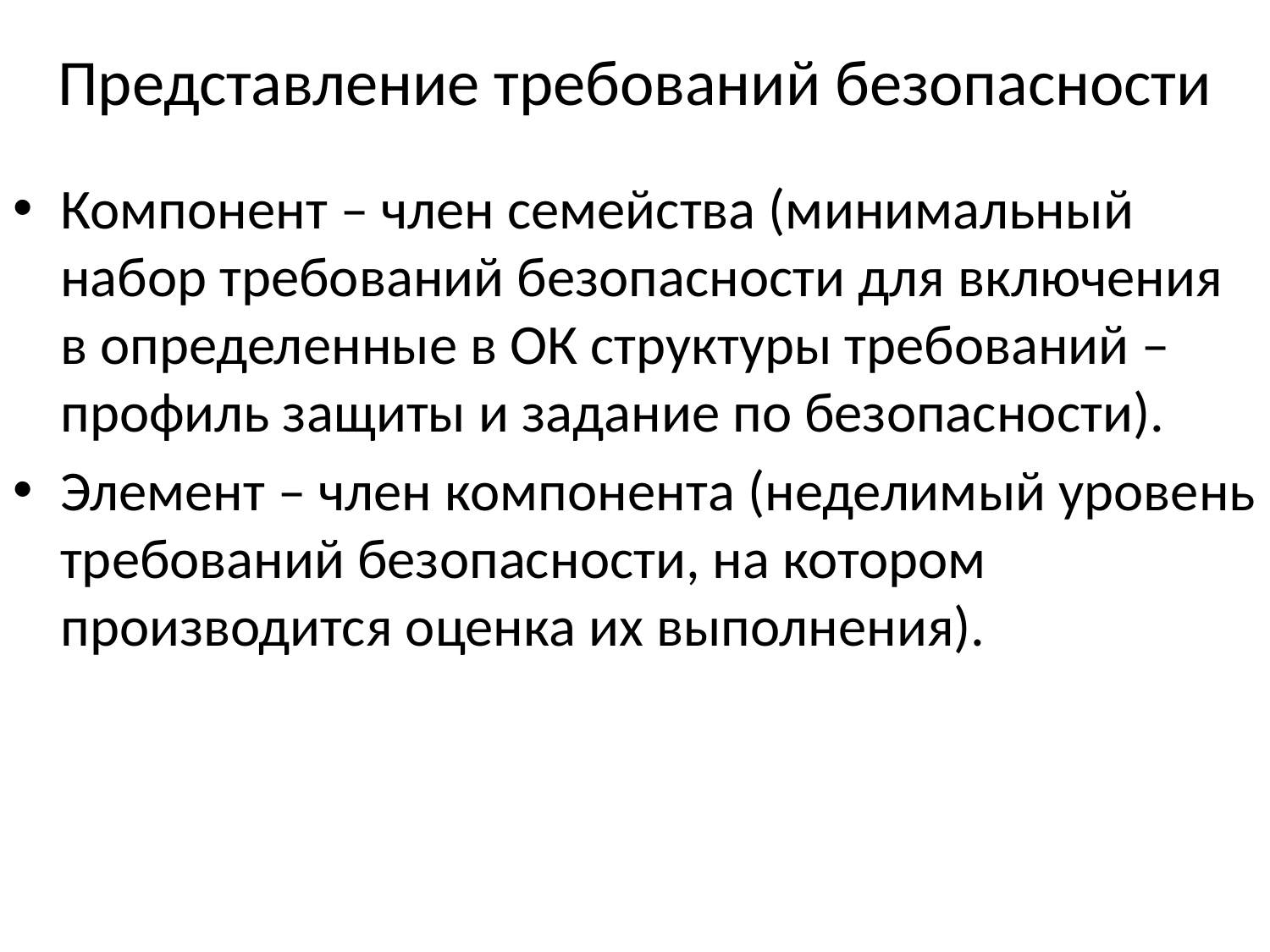

# Представление требований безопасности
Компонент – член семейства (минимальный набор требований безопасности для включения в определенные в ОК структуры требований – профиль защиты и задание по безопасности).
Элемент – член компонента (неделимый уровень требований безопасности, на котором производится оценка их выполнения).